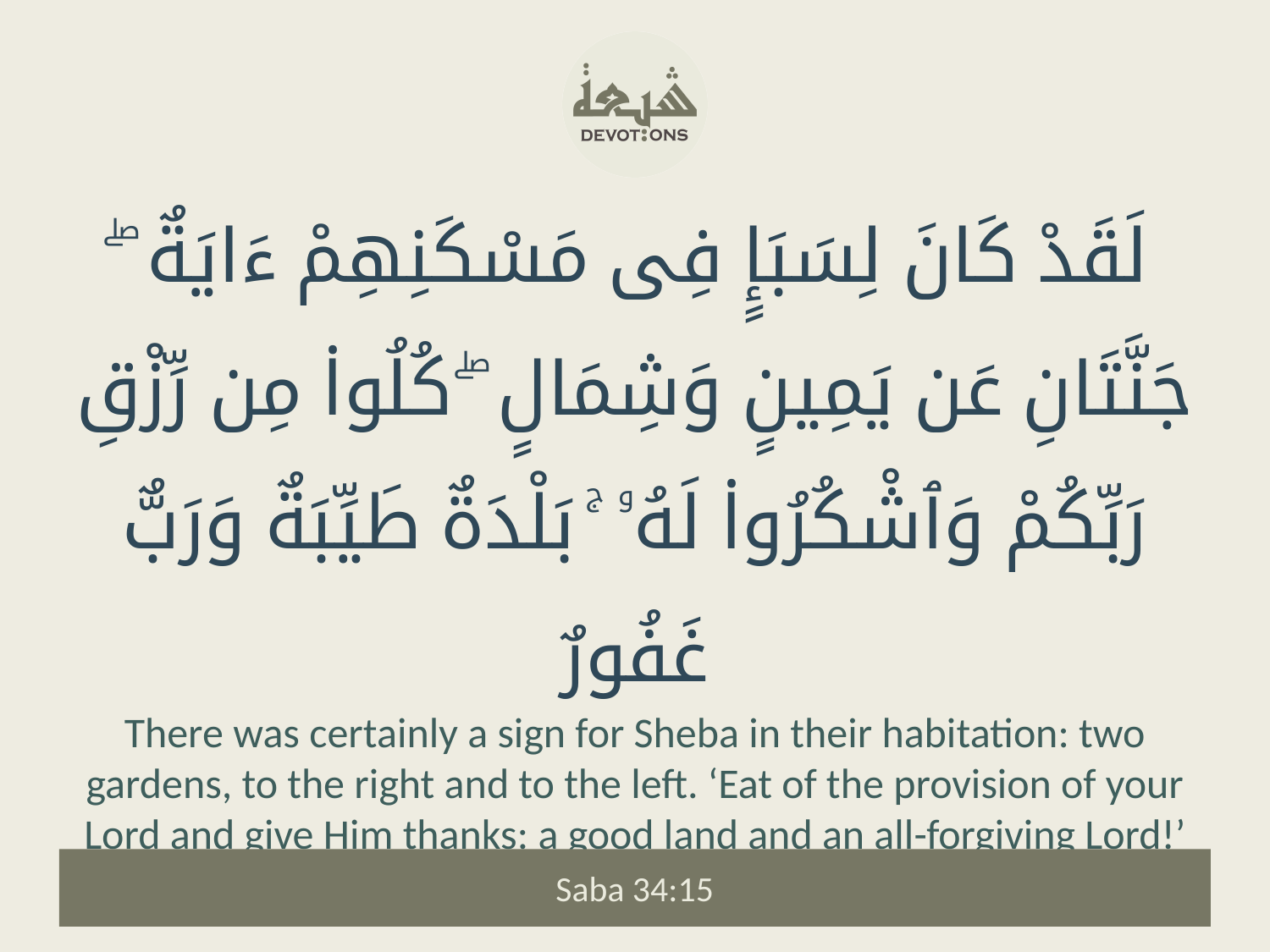

لَقَدْ كَانَ لِسَبَإٍ فِى مَسْكَنِهِمْ ءَايَةٌ ۖ جَنَّتَانِ عَن يَمِينٍ وَشِمَالٍ ۖ كُلُوا۟ مِن رِّزْقِ رَبِّكُمْ وَٱشْكُرُوا۟ لَهُۥ ۚ بَلْدَةٌ طَيِّبَةٌ وَرَبٌّ غَفُورٌ
There was certainly a sign for Sheba in their habitation: two gardens, to the right and to the left. ‘Eat of the provision of your Lord and give Him thanks: a good land and an all-forgiving Lord!’
Saba 34:15